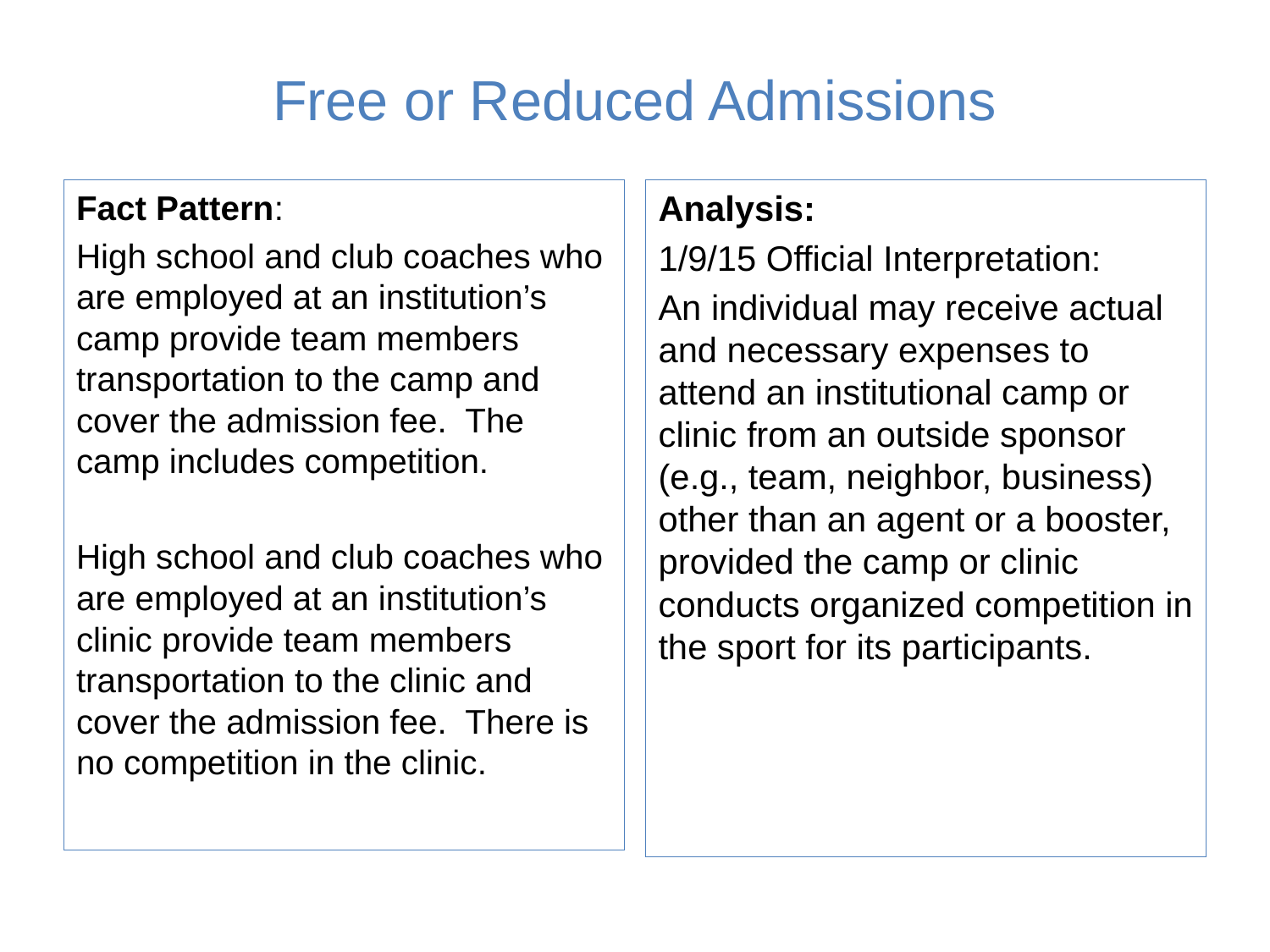

# Free or Reduced Admissions
Fact Pattern:
High school and club coaches who are employed at an institution’s camp provide team members transportation to the camp and cover the admission fee.  The camp includes competition.

High school and club coaches who are employed at an institution’s clinic provide team members transportation to the clinic and cover the admission fee.  There is no competition in the clinic.

Analysis:
1/9/15 Official Interpretation:
An individual may receive actual and necessary expenses to attend an institutional camp or clinic from an outside sponsor (e.g., team, neighbor, business) other than an agent or a booster, provided the camp or clinic conducts organized competition in the sport for its participants.